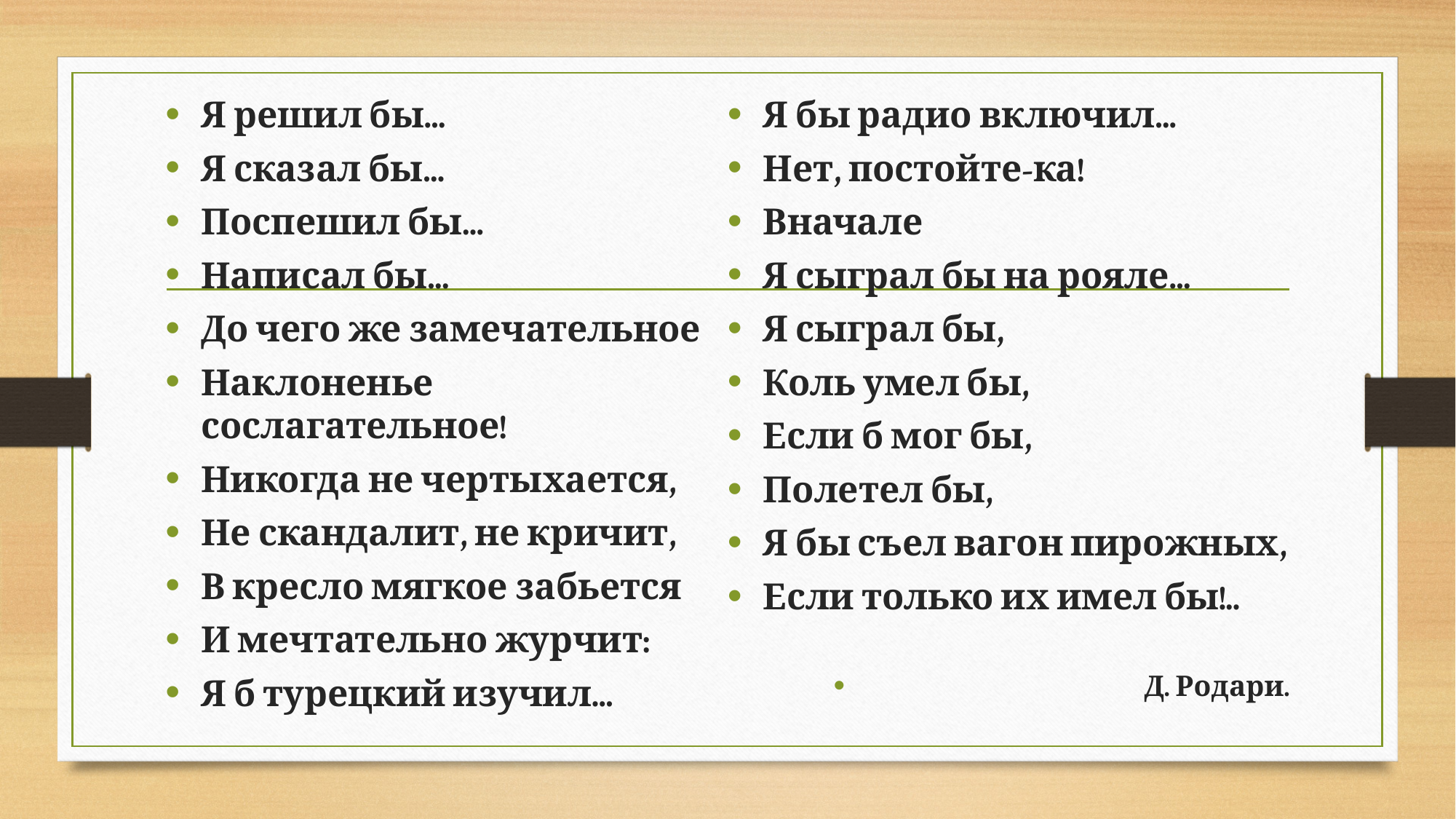

Я решил бы...
Я сказал бы...
Поспешил бы...
Написал бы...
До чего же замечательное
Наклоненье сослагательное!
Никогда не чертыхается,
Не скандалит, не кричит,
В кресло мягкое забьется
И мечтательно журчит:
Я б турецкий изучил...
Я бы радио включил...
Нет, постойте-ка!
Вначале
Я сыграл бы на рояле...
Я сыграл бы,
Коль умел бы,
Если б мог бы,
Полетел бы,
Я бы съел вагон пирожных,
Если только их имел бы!..

Д. Родари.